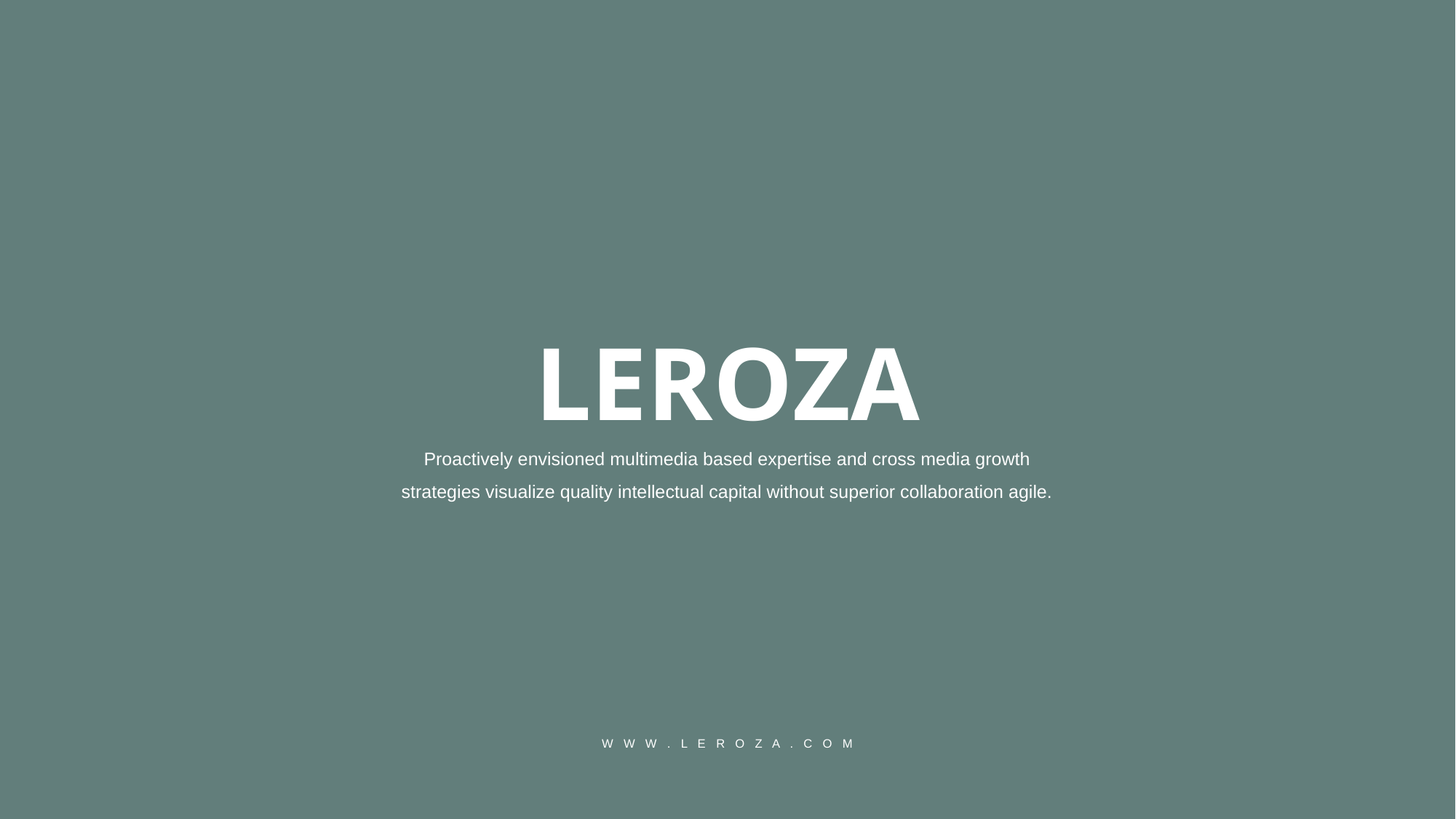

LEROZA
Proactively envisioned multimedia based expertise and cross media growth strategies visualize quality intellectual capital without superior collaboration agile.
W   W   W   .   L   E   R   O   Z   A   .   C   O   M